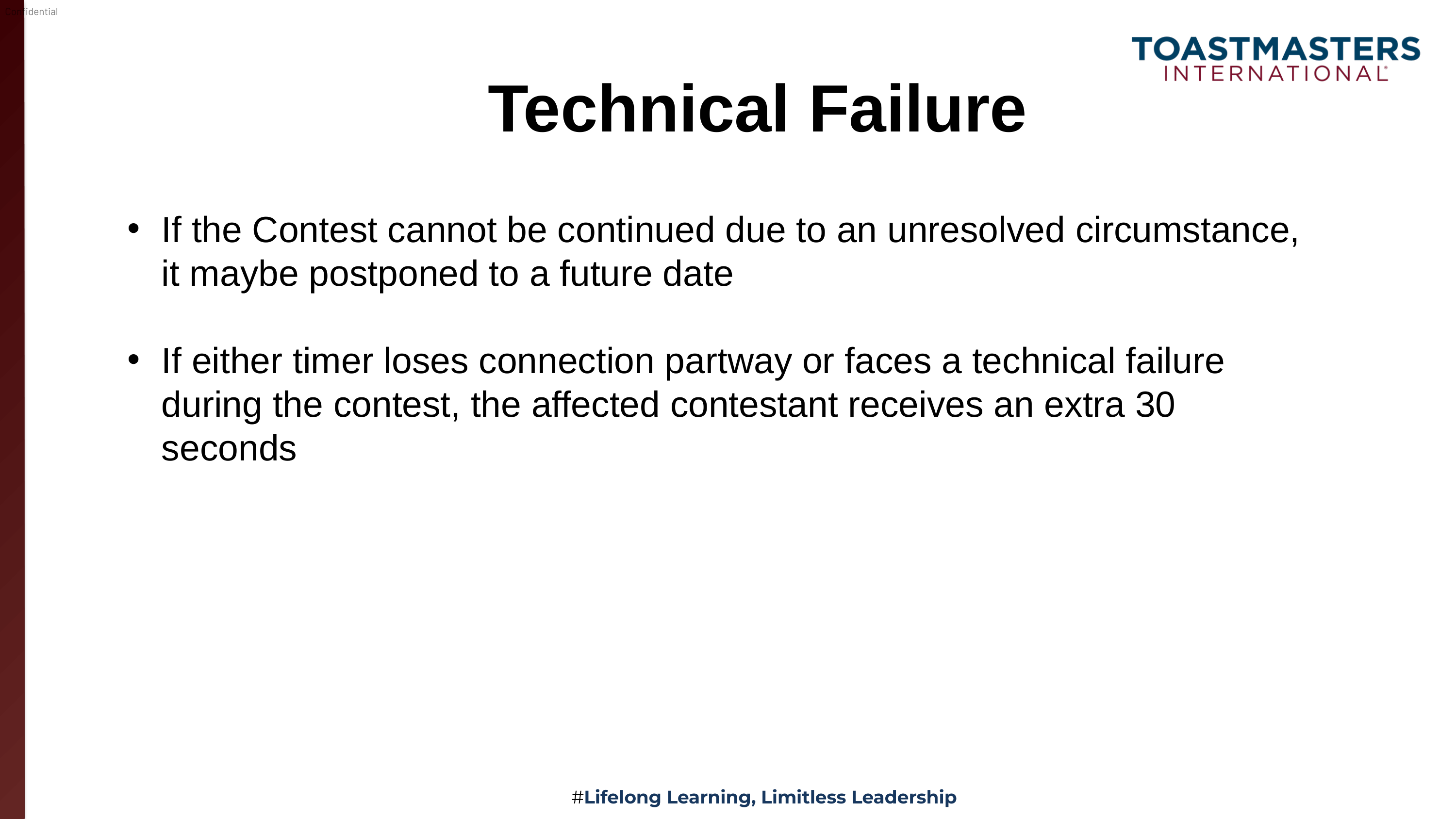

# Technical Failure
If the Contest cannot be continued due to an unresolved circumstance, it maybe postponed to a future date

If either timer loses connection partway or faces a technical failure during the contest, the affected contestant receives an extra 30 seconds